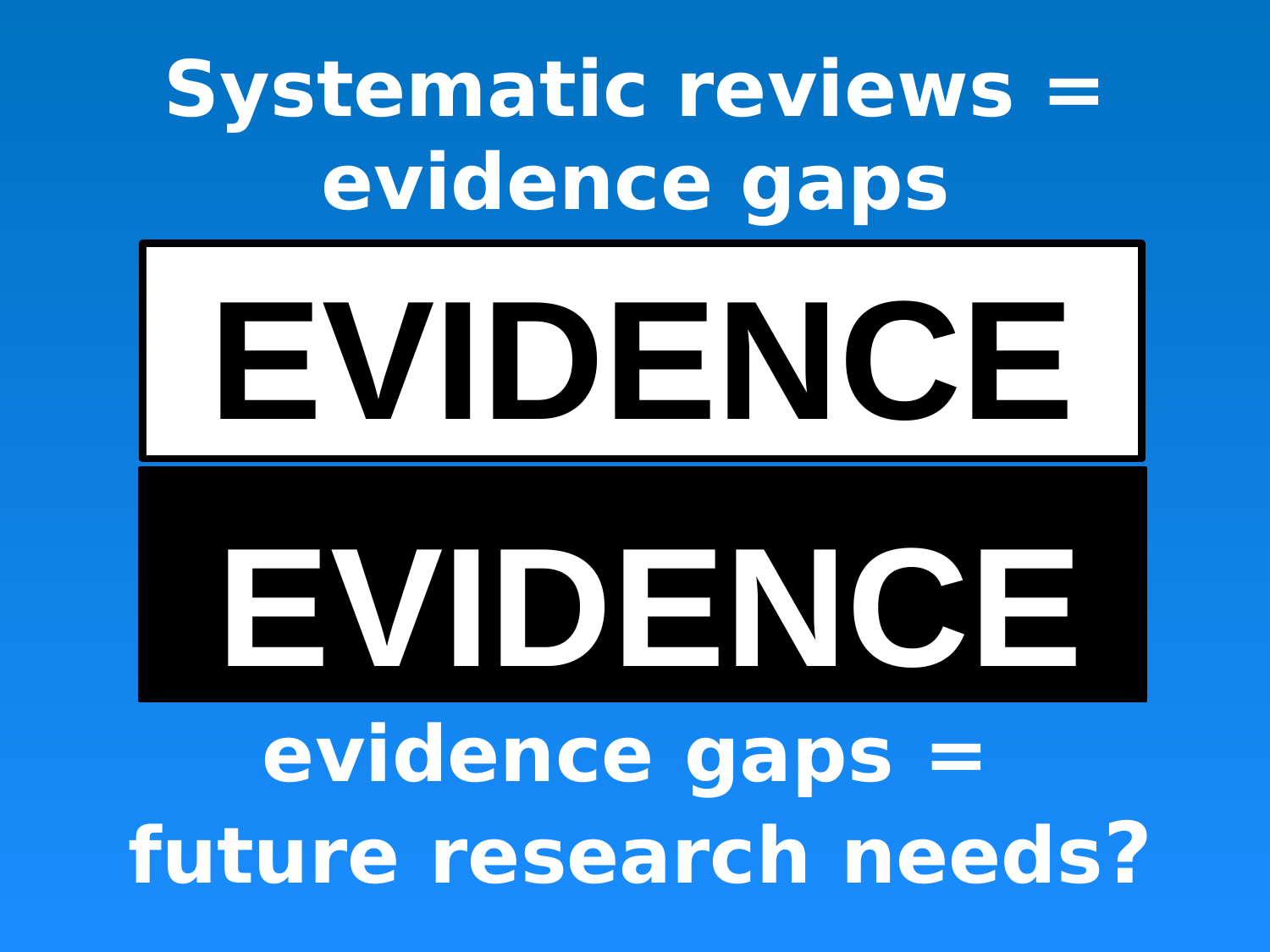

# Systematic reviews = evidence gaps
EVIDENCE

EVIDENCE
evidence gaps =
future research needs?